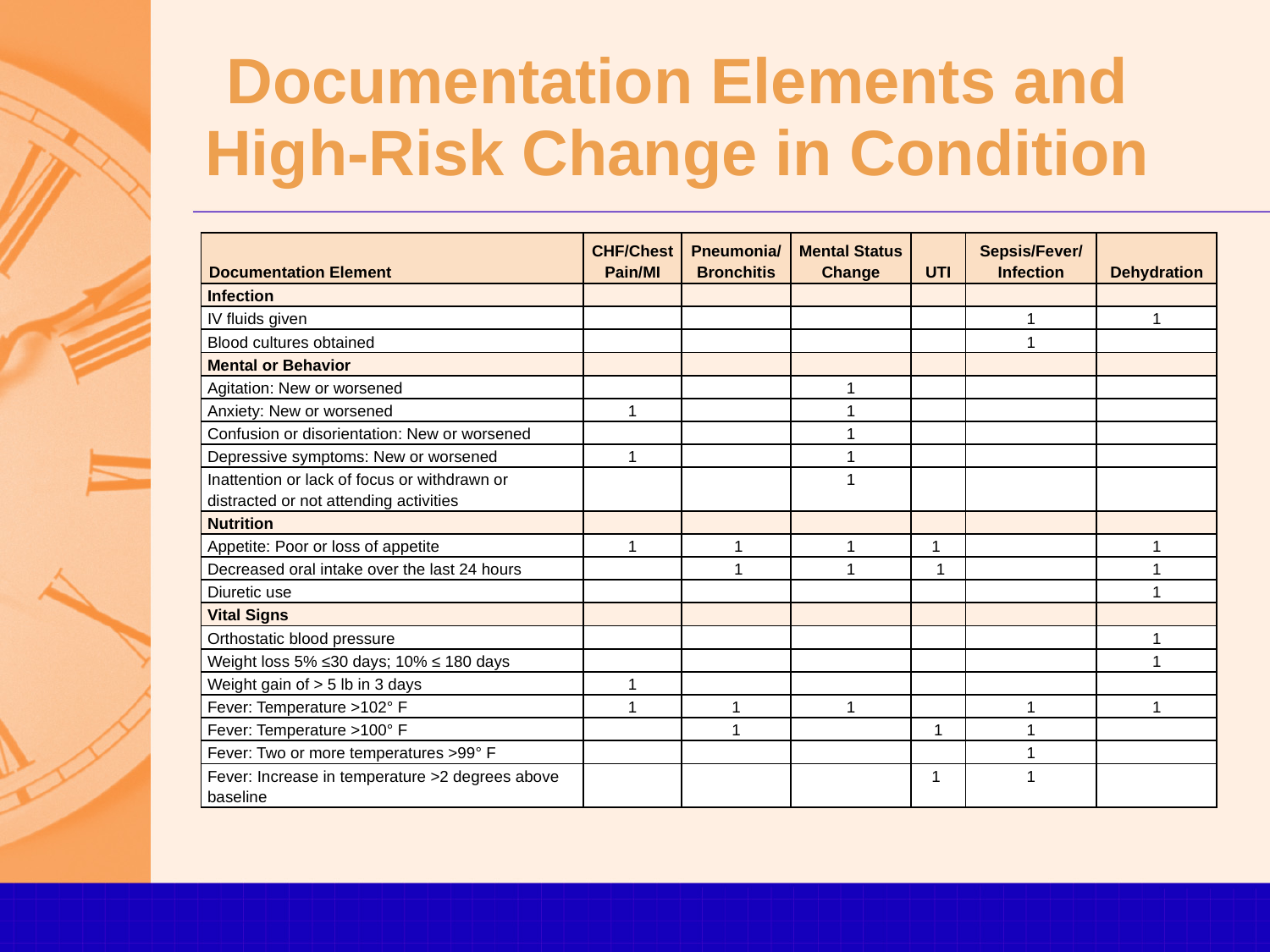

# Documentation Elements and High-Risk Change in Condition

| Documentation Element | CHF/Chest Pain/MI | Pneumonia/Bronchitis | Mental Status Change | UTI | Sepsis/Fever/ Infection | Dehydration |
| --- | --- | --- | --- | --- | --- | --- |
| Infection |  |  |  |  |  |  |
| IV fluids given |  |  |  |  | 1 | 1 |
| Blood cultures obtained |  |  |  |  | 1 |  |
| Mental or Behavior |  |  |  |  |  |  |
| Agitation: New or worsened |  |  | 1 |  |  |  |
| Anxiety: New or worsened | 1 |  | 1 |  |  |  |
| Confusion or disorientation: New or worsened |  |  | 1 |  |  |  |
| Depressive symptoms: New or worsened | 1 |  | 1 |  |  |  |
| Inattention or lack of focus or withdrawn or distracted or not attending activities |  |  | 1 |  |  |  |
| Nutrition |  |  |  |  |  |  |
| Appetite: Poor or loss of appetite | 1 | 1 | 1 | 1 |  | 1 |
| Decreased oral intake over the last 24 hours |  | 1 | 1 | 1 |  | 1 |
| Diuretic use |  |  |  |  |  | 1 |
| Vital Signs |  |  |  |  |  |  |
| Orthostatic blood pressure |  |  |  |  |  | 1 |
| Weight loss 5% ≤30 days; 10% ≤ 180 days |  |  |  |  |  | 1 |
| Weight gain of > 5 lb in 3 days | 1 |  |  |  |  |  |
| Fever: Temperature >102° F | 1 | 1 | 1 |  | 1 | 1 |
| Fever: Temperature >100° F |  | 1 |  | 1 | 1 |  |
| Fever: Two or more temperatures >99° F |  |  |  |  | 1 |  |
| Fever: Increase in temperature >2 degrees above baseline |  |  |  | 1 | 1 |  |